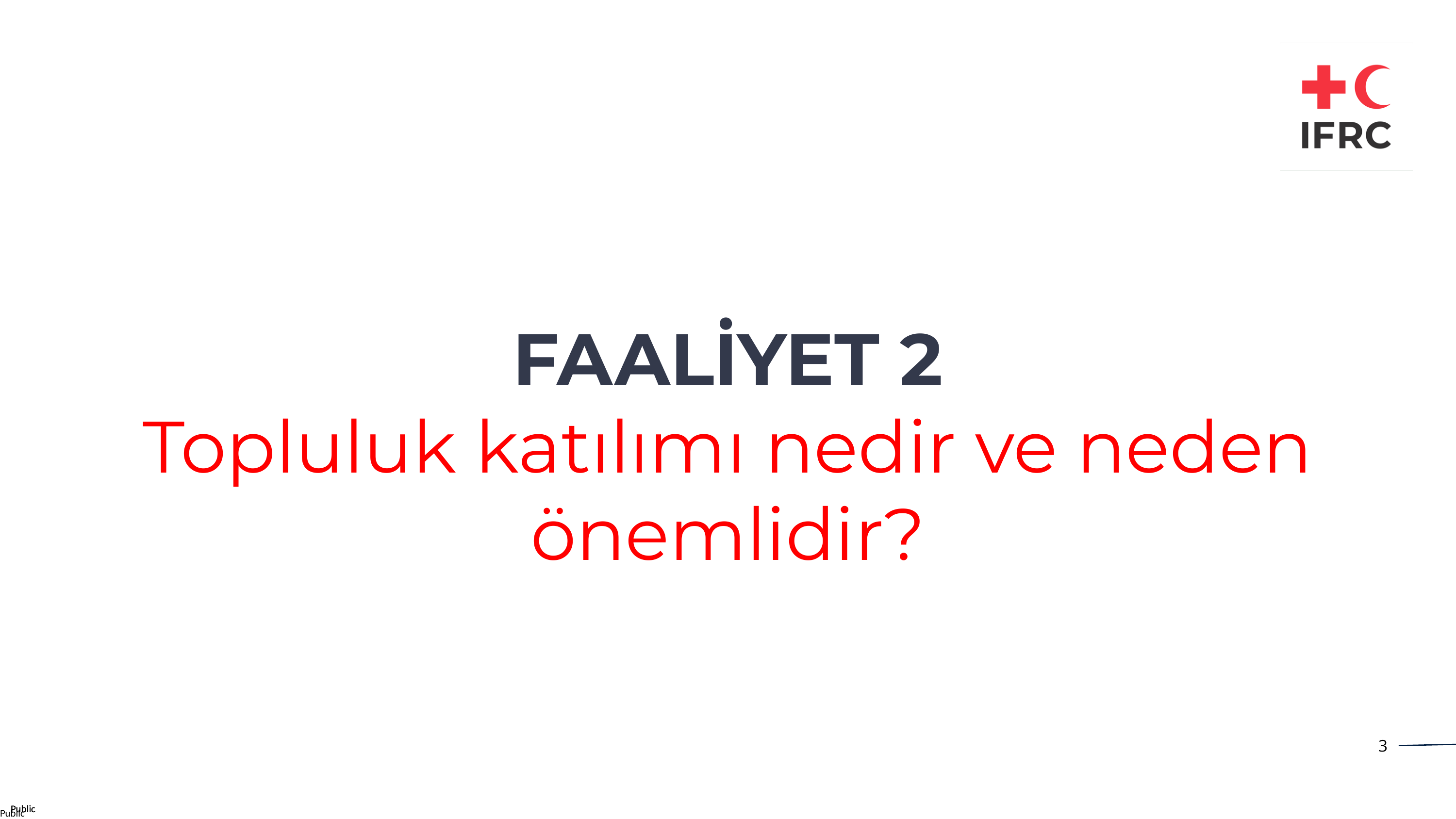

FAALİYET 2
Topluluk katılımı nedir ve neden önemlidir?